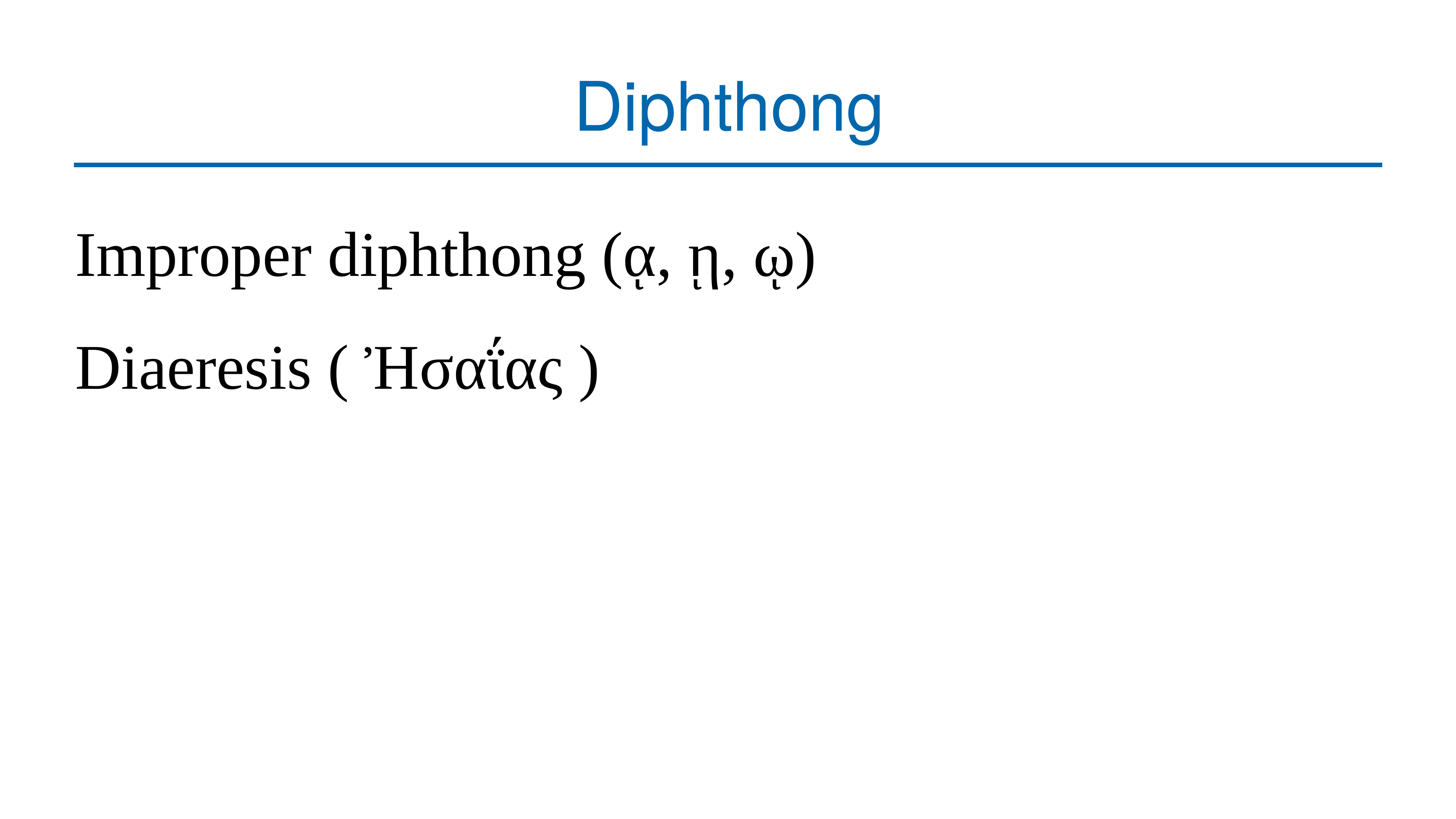

# Diphthong
Improper diphthong (ᾳ, ῃ, ῳ)
Diaeresis ( Ἠσαΐας )